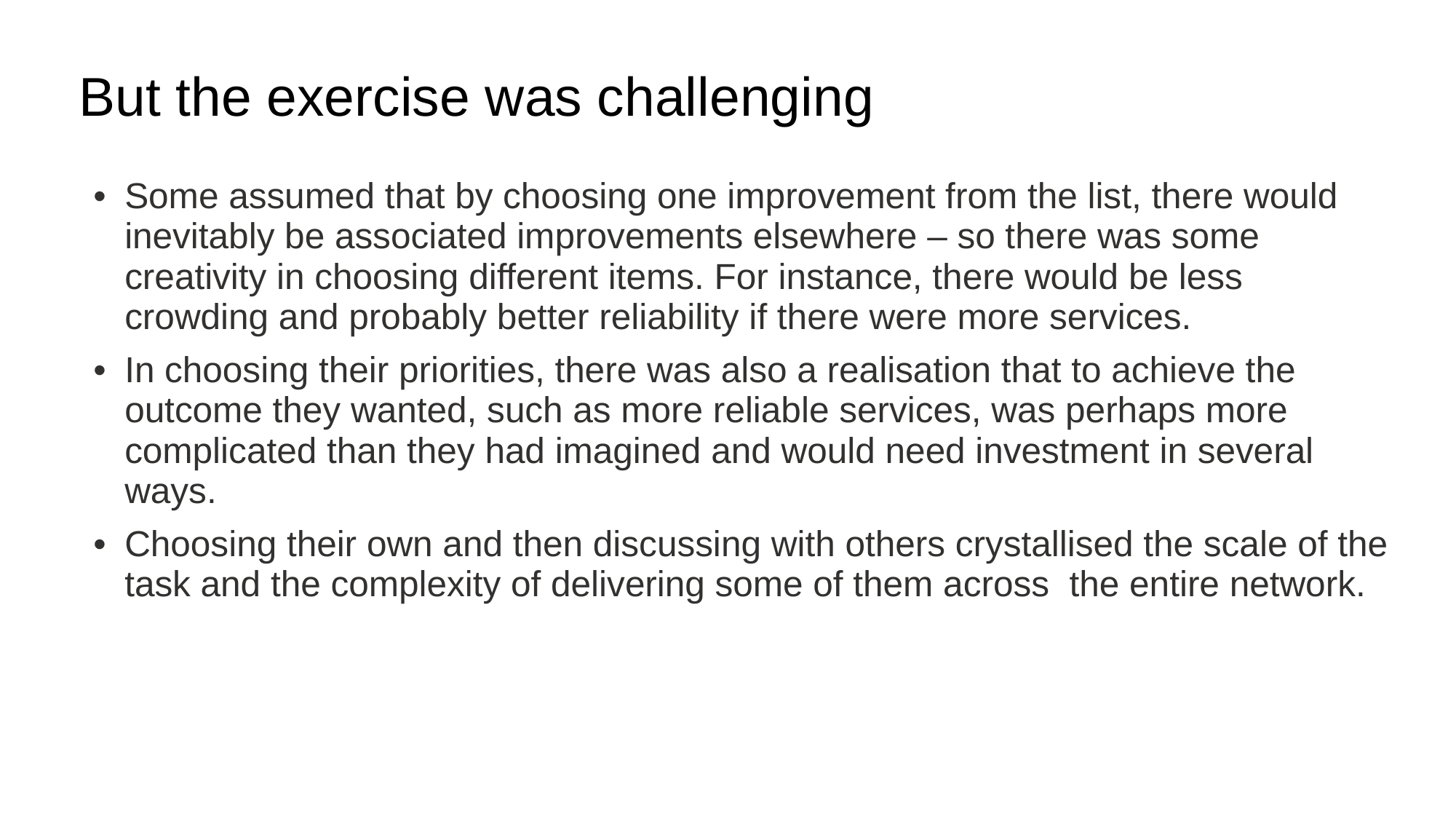

# But the exercise was challenging
Some assumed that by choosing one improvement from the list, there would inevitably be associated improvements elsewhere – so there was some creativity in choosing different items. For instance, there would be less crowding and probably better reliability if there were more services.
In choosing their priorities, there was also a realisation that to achieve the outcome they wanted, such as more reliable services, was perhaps more complicated than they had imagined and would need investment in several ways.
Choosing their own and then discussing with others crystallised the scale of the task and the complexity of delivering some of them across  the entire network.